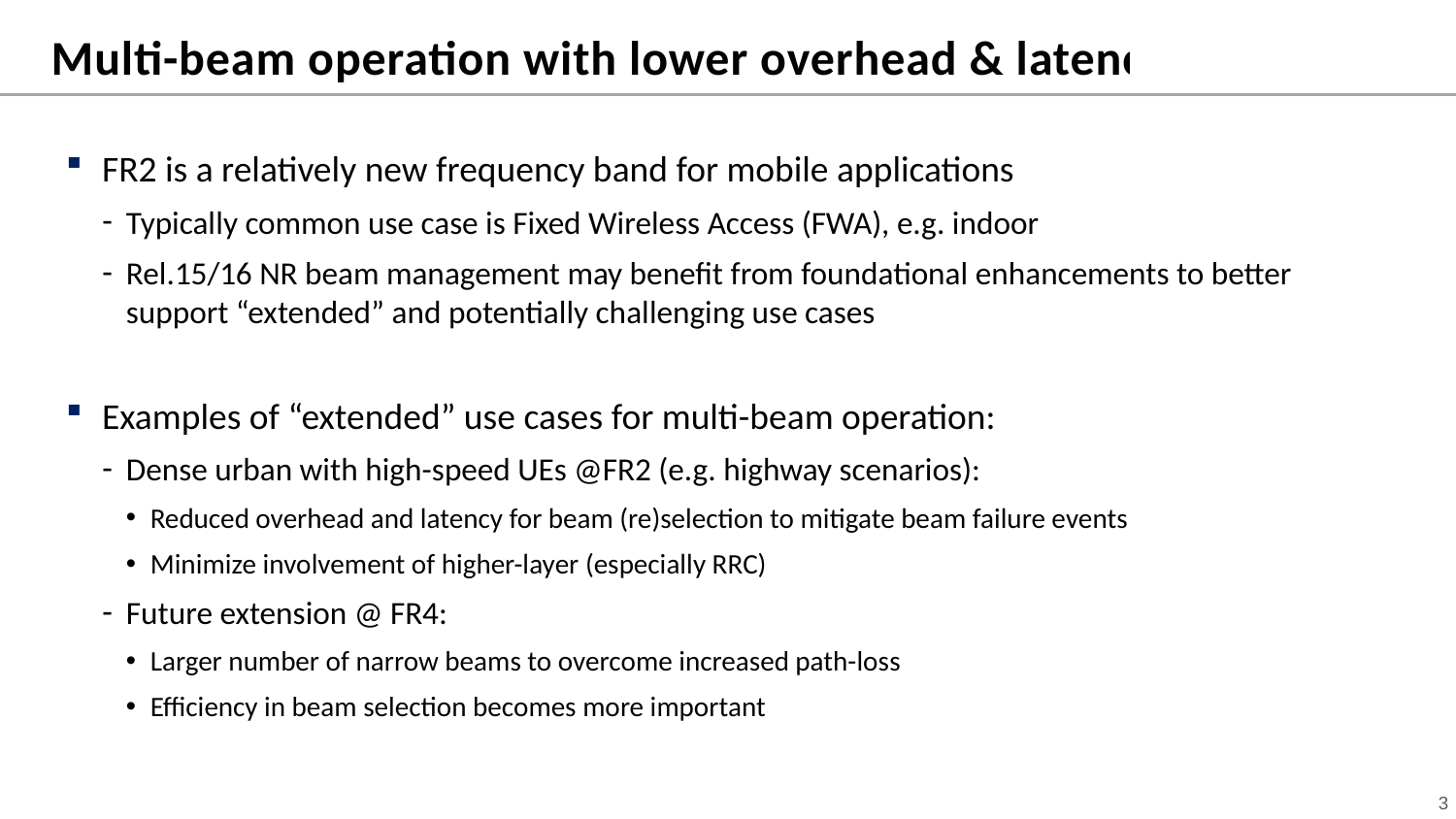

# Multi-beam operation with lower overhead & latency
FR2 is a relatively new frequency band for mobile applications
Typically common use case is Fixed Wireless Access (FWA), e.g. indoor
Rel.15/16 NR beam management may benefit from foundational enhancements to better support “extended” and potentially challenging use cases

Examples of “extended” use cases for multi-beam operation:
Dense urban with high-speed UEs @FR2 (e.g. highway scenarios):
Reduced overhead and latency for beam (re)selection to mitigate beam failure events
Minimize involvement of higher-layer (especially RRC)
Future extension @ FR4:
Larger number of narrow beams to overcome increased path-loss
Efficiency in beam selection becomes more important